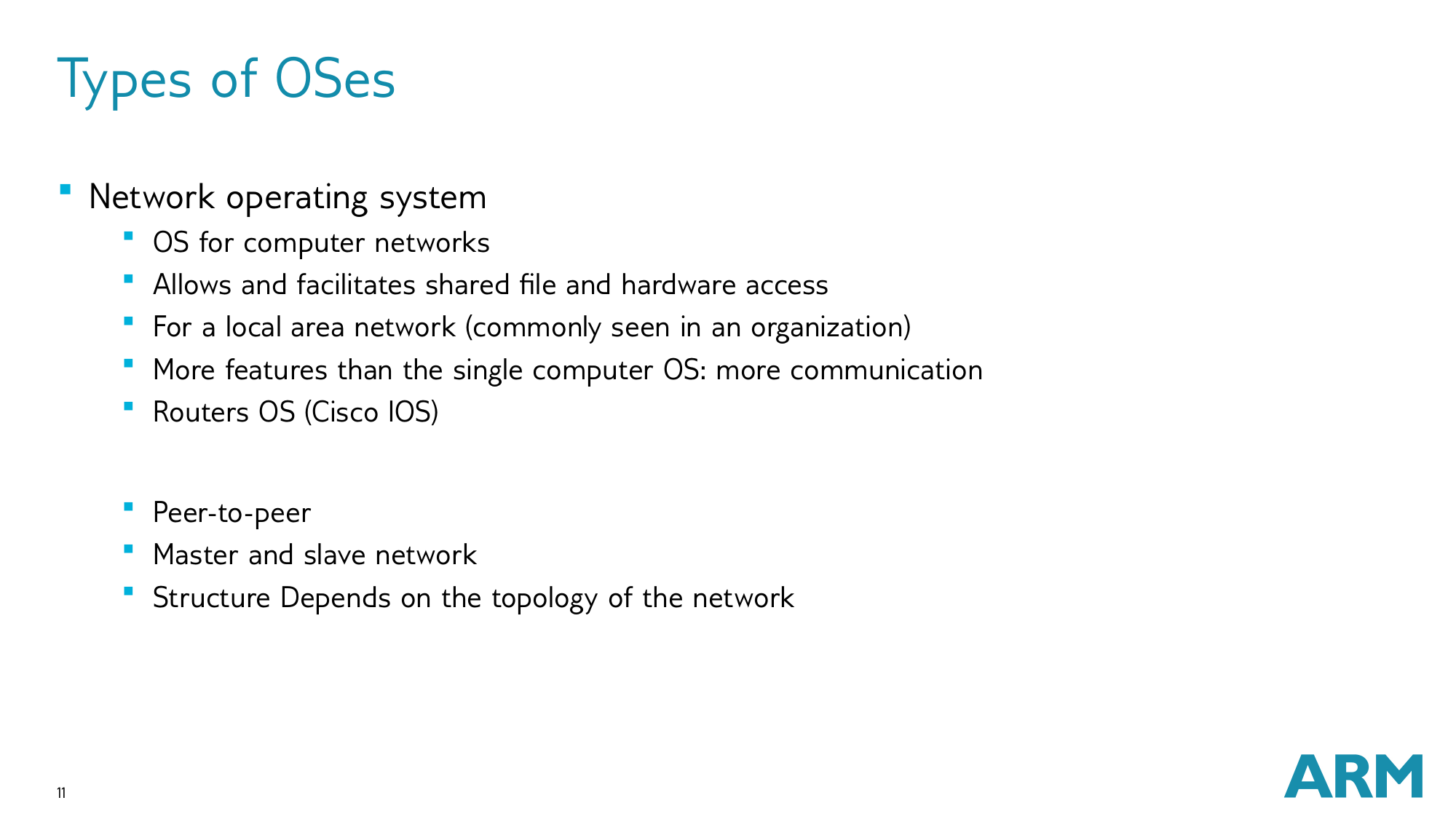

# Types of OSes
Network operating system
OS for computer networks
Allows and facilitates shared file and hardware access
For a local area network (commonly seen in an organization)
More features than the single computer OS: more communication
Routers OS (Cisco IOS)

Peer-to-peer
Master and slave network
Structure Depends on the topology of the network